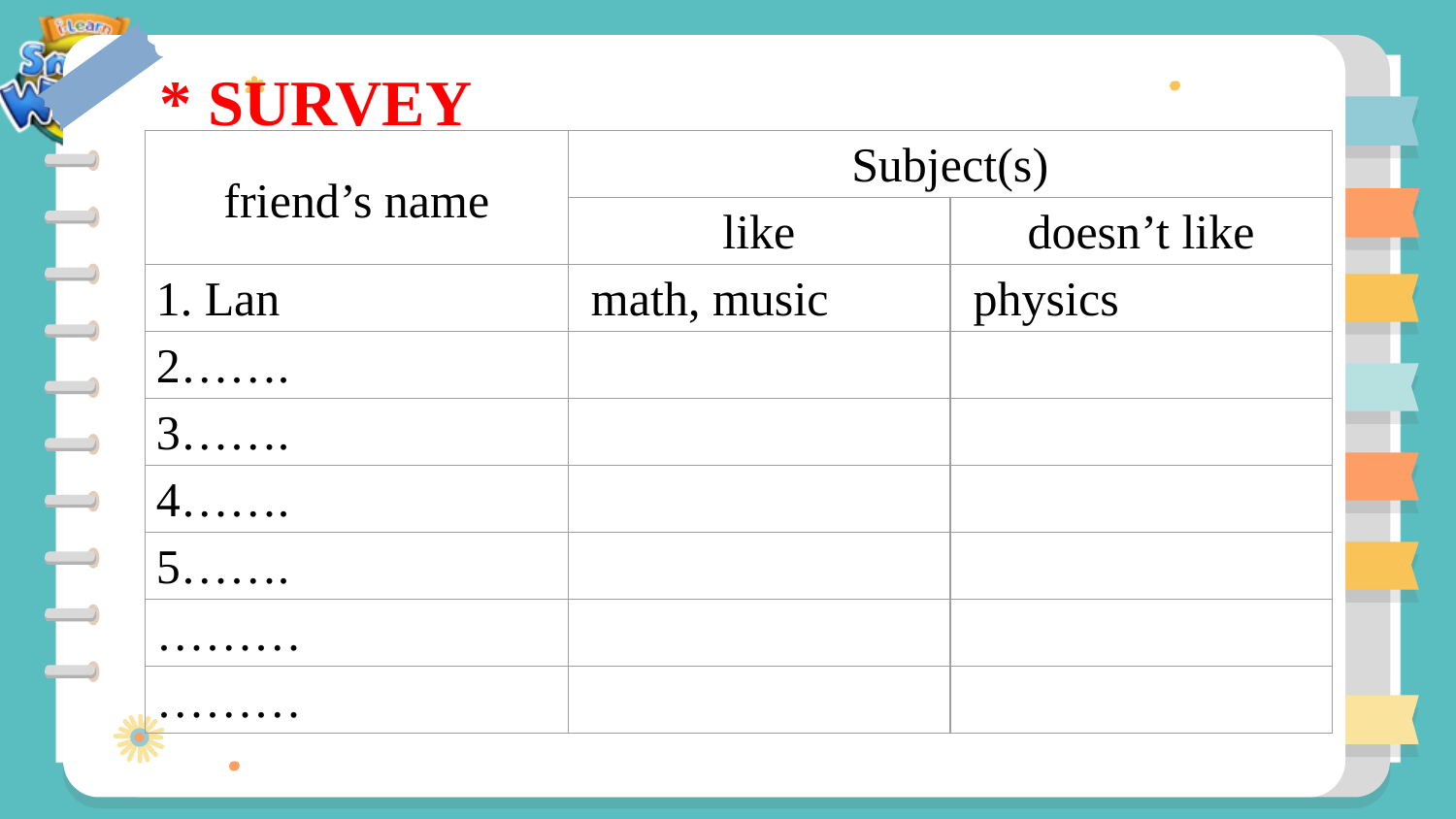

* SURVEY

| friend’s name | Subject(s) |  |
| --- | --- | --- |
|  | like | doesn’t like |
| 1. Lan | math, music | physics |
| 2……. |  |  |
| 3……. |  |  |
| 4……. |  |  |
| 5……. |  |  |
| ……… |  |  |
| ……… |  |  |